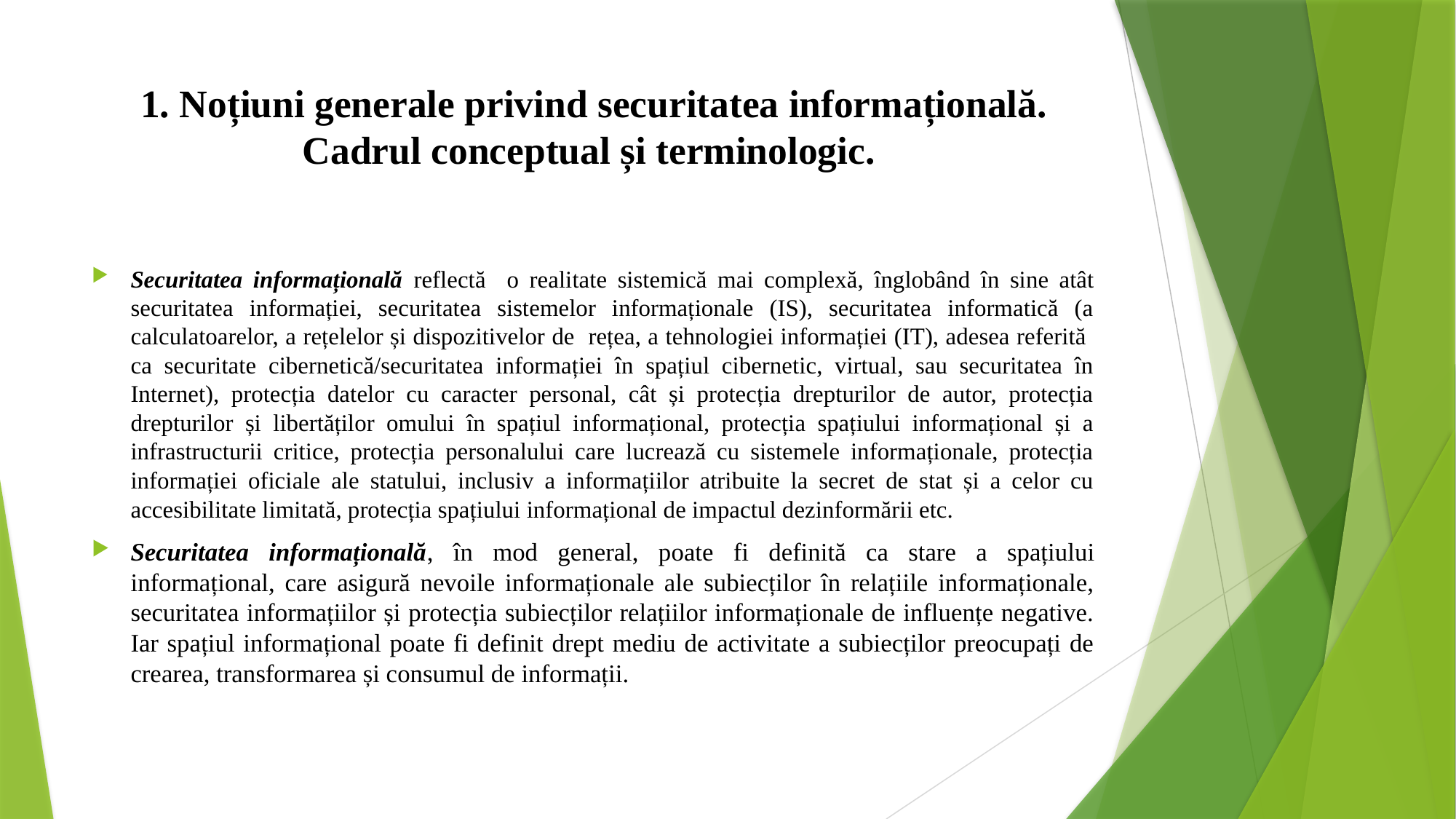

# 1. Noțiuni generale privind securitatea informațională. Cadrul conceptual și terminologic.
Securitatea informațională reflectă  o realitate sistemică mai complexă, înglobând în sine atât securitatea informației, securitatea sistemelor informaționale (IS), securitatea informatică (a calculatoarelor, a rețelelor și dispozitivelor de  rețea, a tehnologiei informației (IT), adesea referită  ca securitate cibernetică/securitatea informației în spațiul cibernetic, virtual, sau securitatea în Internet), protecția datelor cu caracter personal, cât și protecția drepturilor de autor, protecția drepturilor și libertăților omului în spațiul informațional, protecția spațiului informațional și a infrastructurii critice, protecția personalului care lucrează cu sistemele informaționale, protecția informației oficiale ale statului, inclusiv a informațiilor atribuite la secret de stat și a celor cu accesibilitate limitată, protecția spațiului informațional de impactul dezinformării etc.
Securitatea informațională, în mod general, poate fi definită ca stare a spațiului informațional, care asigură nevoile informaționale ale subiecților în relațiile informaționale, securitatea informațiilor și protecția subiecților relațiilor informaționale de influențe negative. Iar spațiul informațional poate fi definit drept mediu de activitate a subiecților preocupați de crearea, transformarea și consumul de informații.